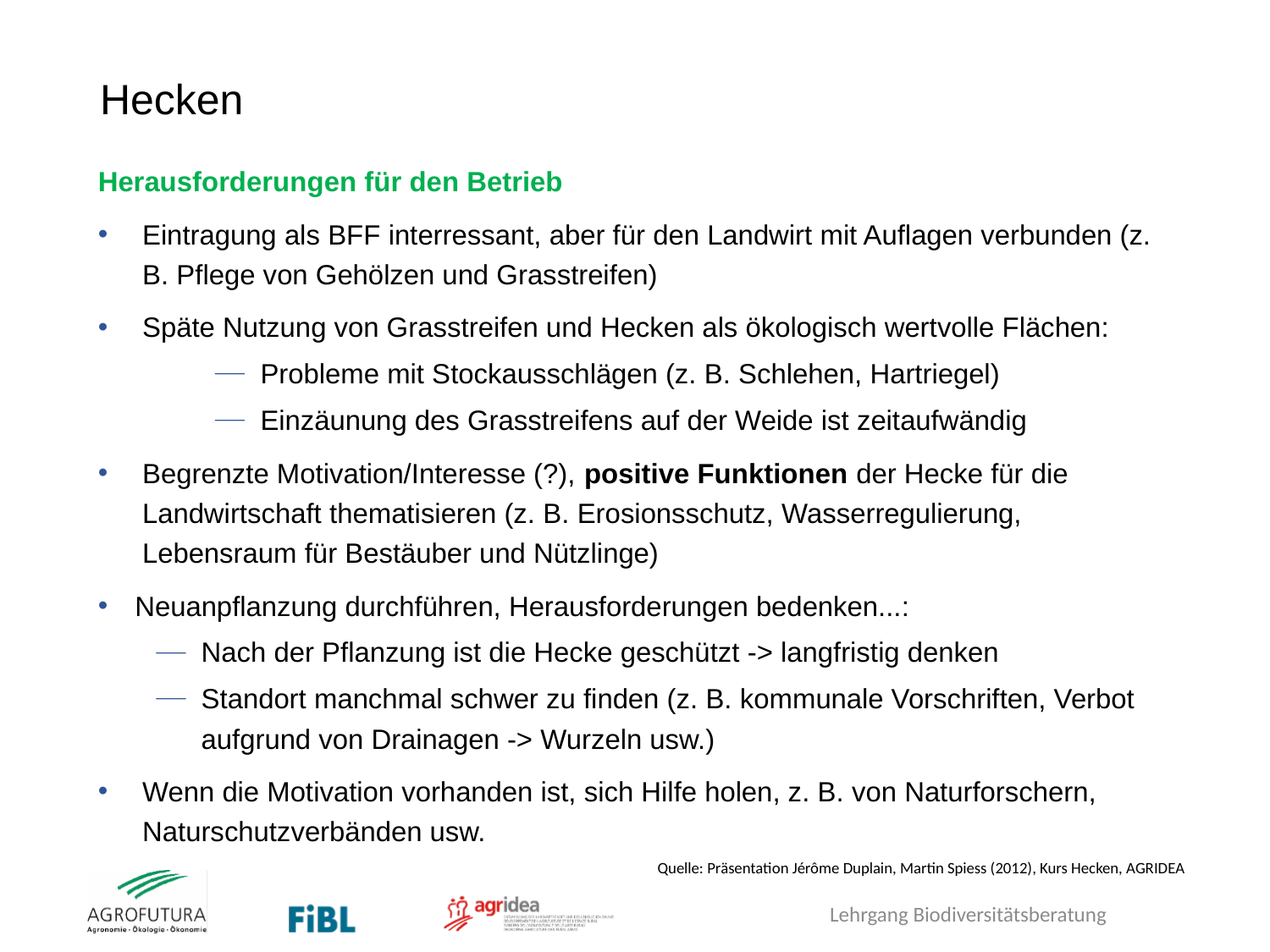

# Hecken
Herausforderungen für den Betrieb
Eintragung als BFF interressant, aber für den Landwirt mit Auflagen verbunden (z. B. Pflege von Gehölzen und Grasstreifen)
Späte Nutzung von Grasstreifen und Hecken als ökologisch wertvolle Flächen:
Probleme mit Stockausschlägen (z. B. Schlehen, Hartriegel)
Einzäunung des Grasstreifens auf der Weide ist zeitaufwändig
Begrenzte Motivation/Interesse (?), positive Funktionen der Hecke für die Landwirtschaft thematisieren (z. B. Erosionsschutz, Wasserregulierung, Lebensraum für Bestäuber und Nützlinge)
Neuanpflanzung durchführen, Herausforderungen bedenken...:
Nach der Pflanzung ist die Hecke geschützt -> langfristig denken
Standort manchmal schwer zu finden (z. B. kommunale Vorschriften, Verbot aufgrund von Drainagen -> Wurzeln usw.)
Wenn die Motivation vorhanden ist, sich Hilfe holen, z. B. von Naturforschern, Naturschutzverbänden usw.

Quelle: Präsentation Jérôme Duplain, Martin Spiess (2012), Kurs Hecken, AGRIDEA
Lehrgang Biodiversitätsberatung